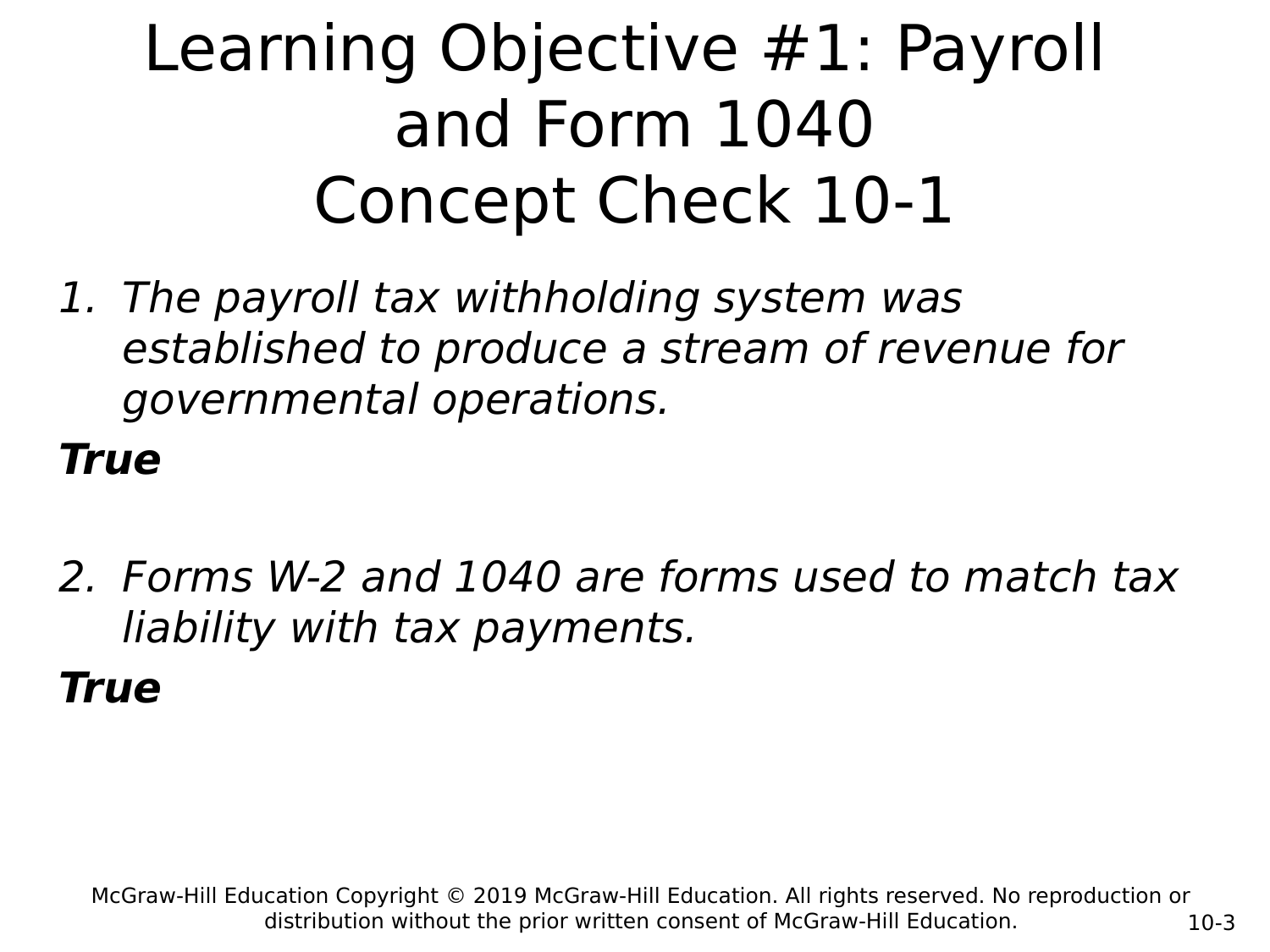

# Learning Objective #1: Payroll and Form 1040 Concept Check 10-1
The payroll tax withholding system was established to produce a stream of revenue for governmental operations.
True

Forms W-2 and 1040 are forms used to match tax liability with tax payments.
True
McGraw-Hill Education Copyright © 2019 McGraw-Hill Education. All rights reserved. No reproduction or distribution without the prior written consent of McGraw-Hill Education.
10-3